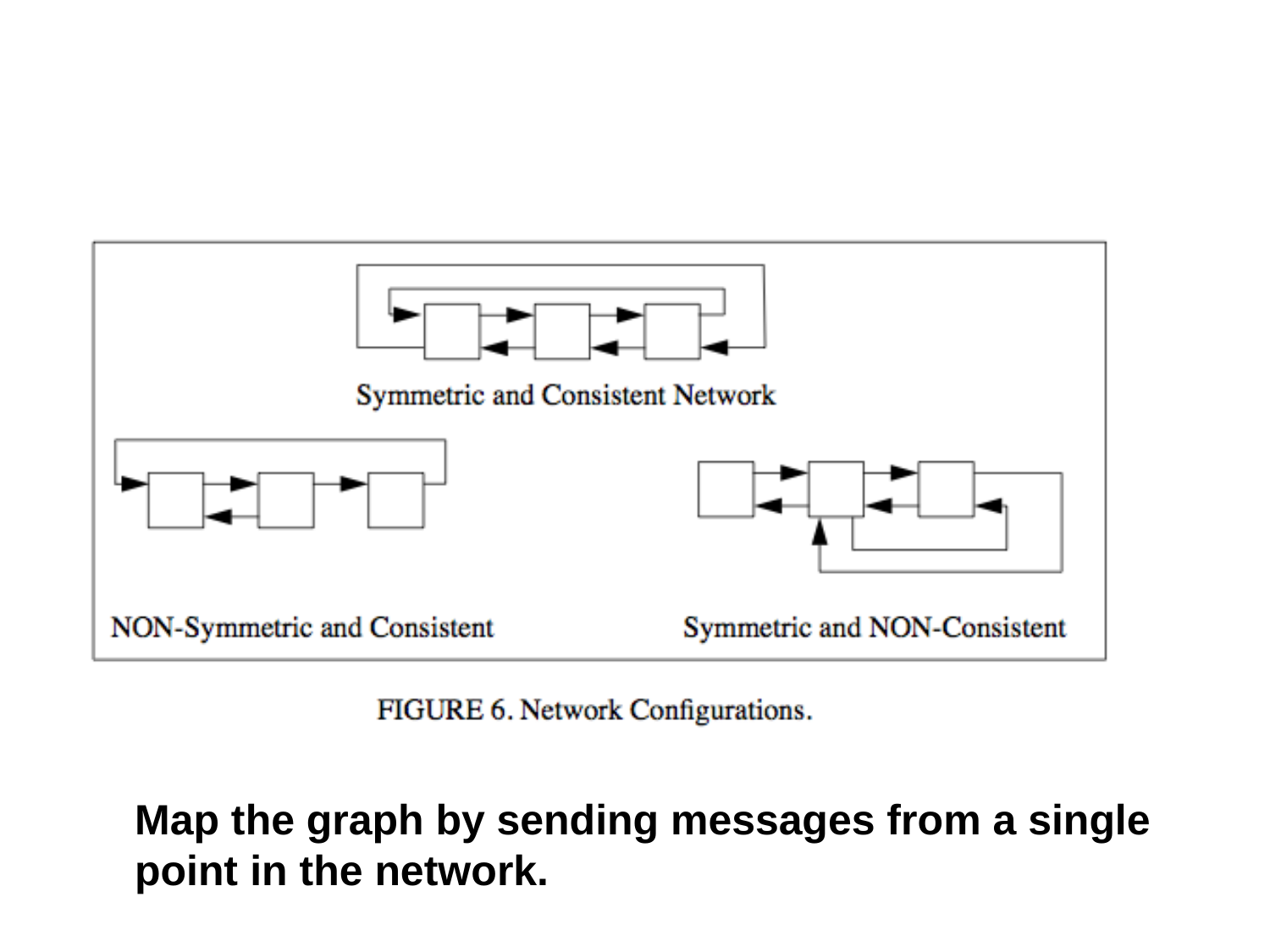

Map the graph by sending messages from a single point in the network.